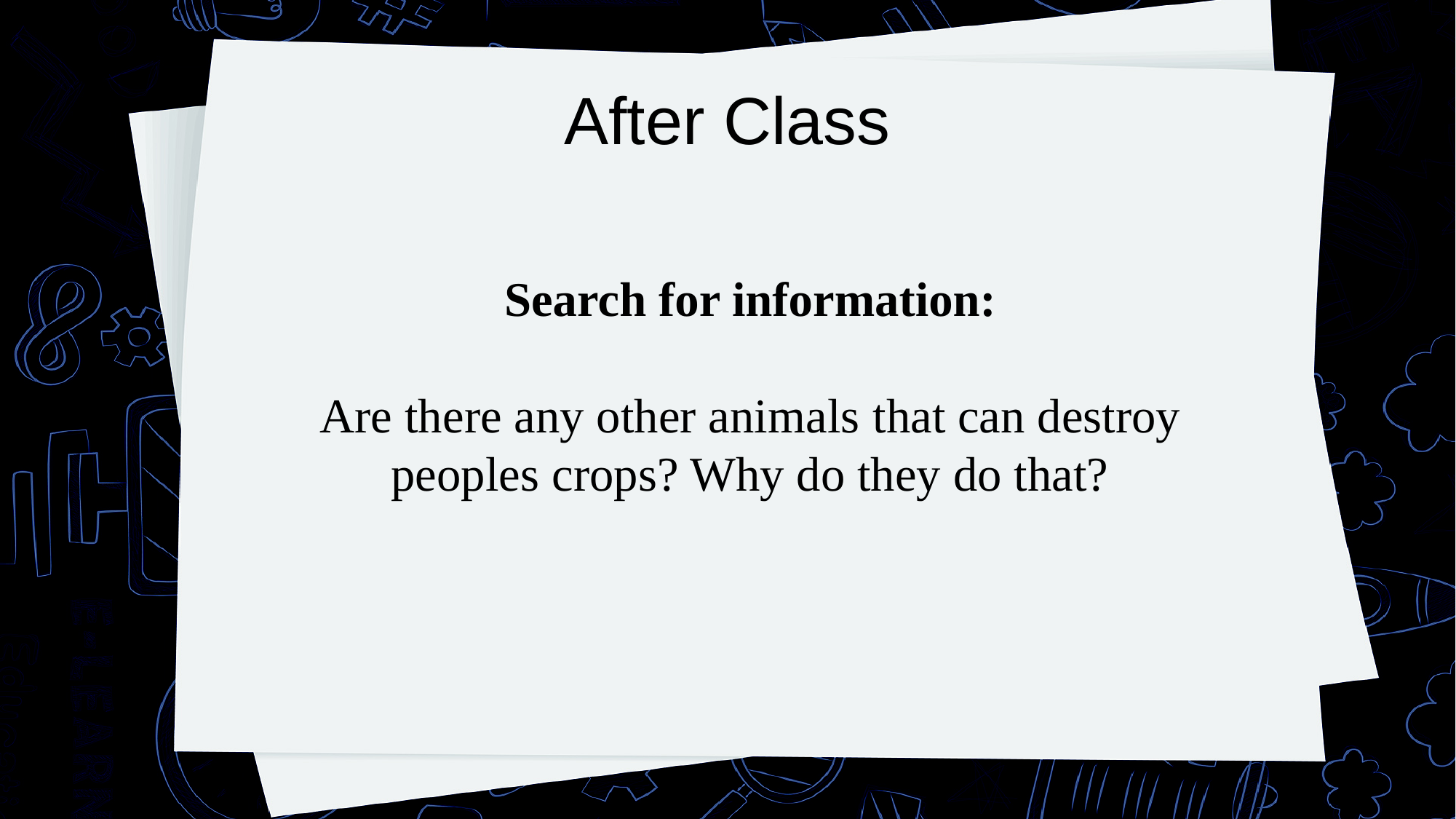

# After Class
Search for information:

Are there any other animals that can destroy peoples crops? Why do they do that?